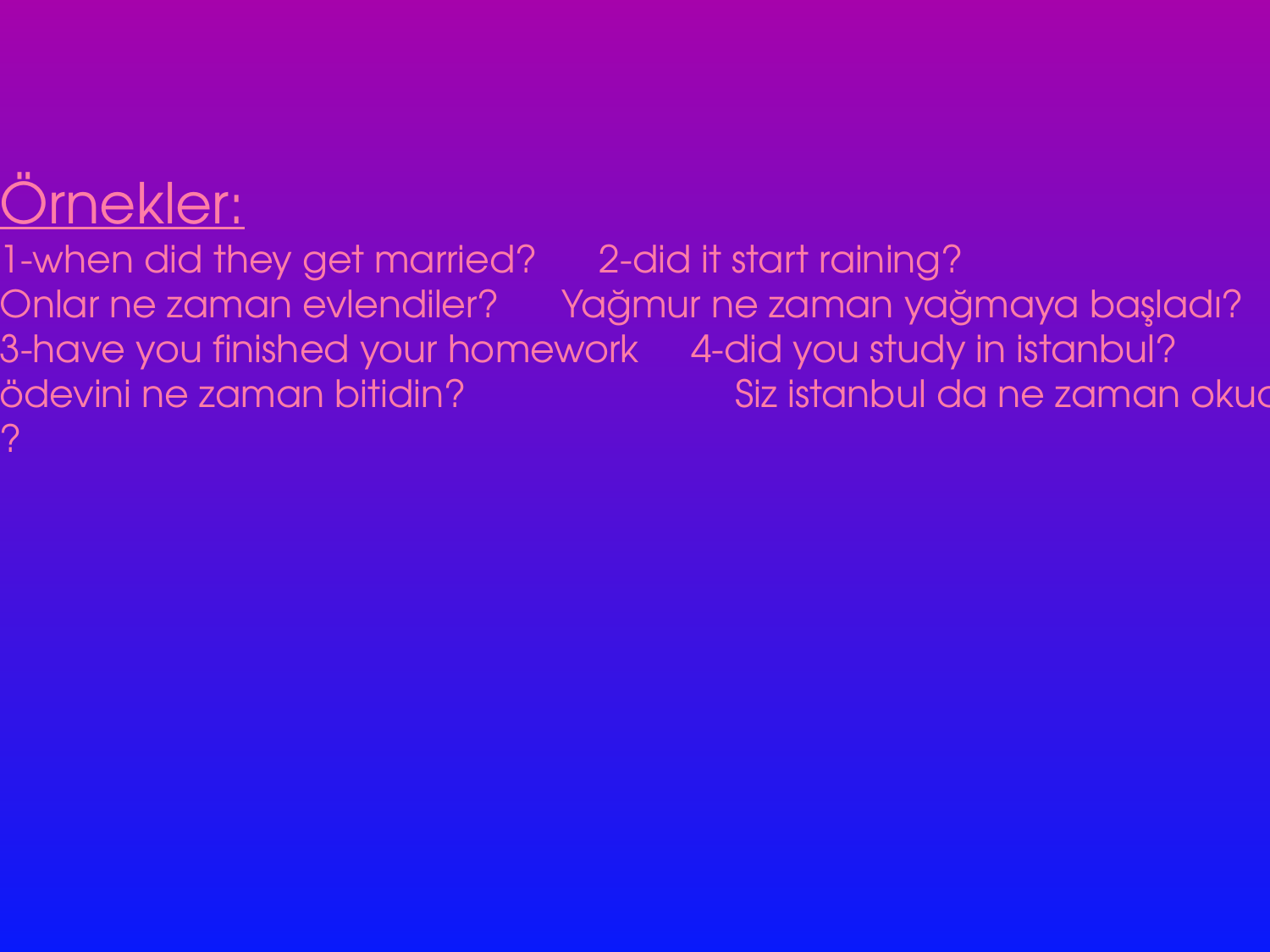

# Örnekler: 1-when did they get married?      2-did it start raining? Onlar ne zaman evlendiler?      Yağmur ne zaman yağmaya başladı? 3-have you finished your homework     4-did you study in istanbul? ödevini ne zaman bitidin?                          Siz istanbul da ne zaman okudunuz ?